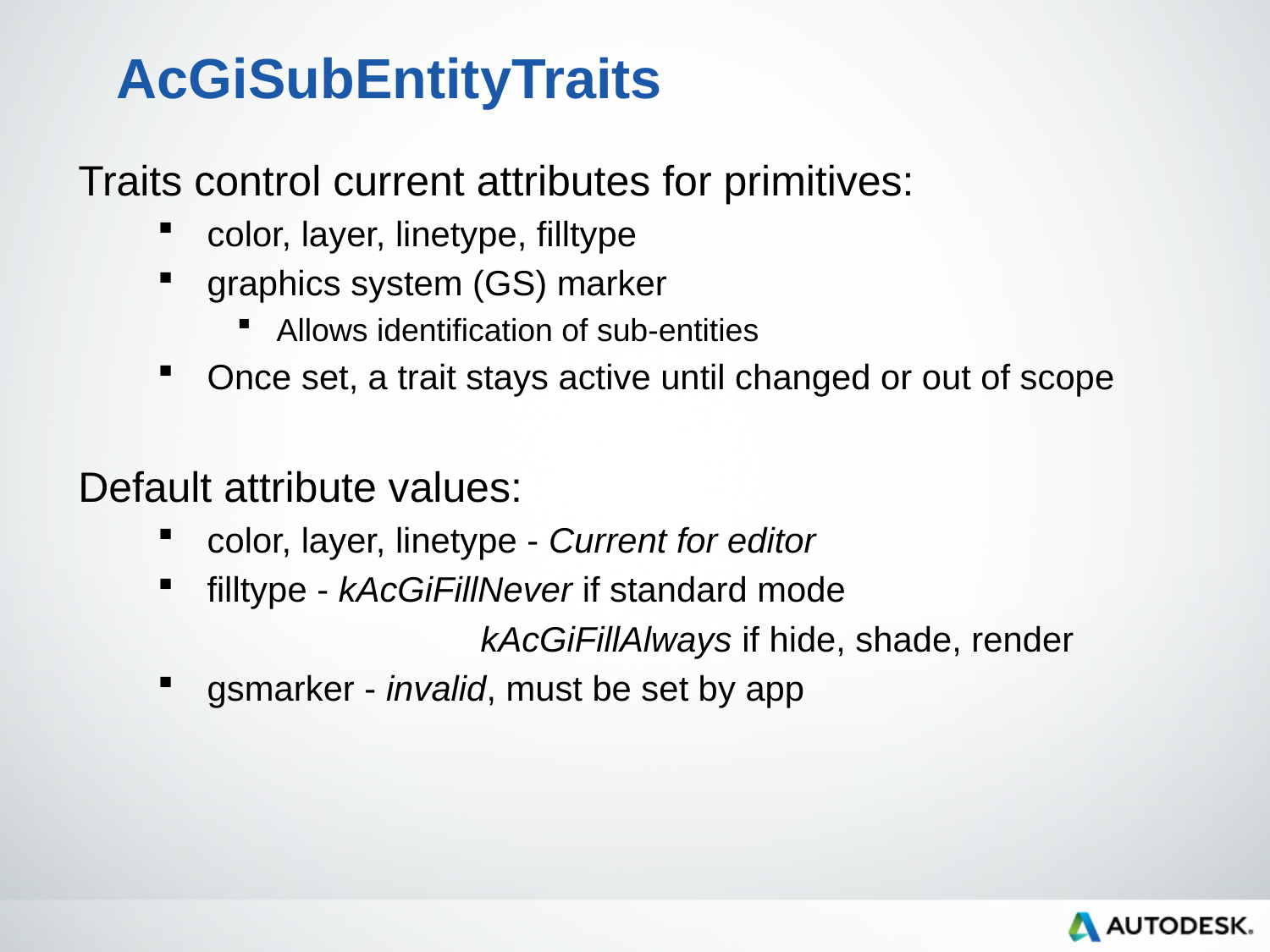

# AcGiSubEntityTraits
Traits control current attributes for primitives:
color, layer, linetype, filltype
graphics system (GS) marker
Allows identification of sub-entities
Once set, a trait stays active until changed or out of scope

Default attribute values:
color, layer, linetype - Current for editor
filltype - kAcGiFillNever if standard mode
			  kAcGiFillAlways if hide, shade, render
gsmarker - invalid, must be set by app